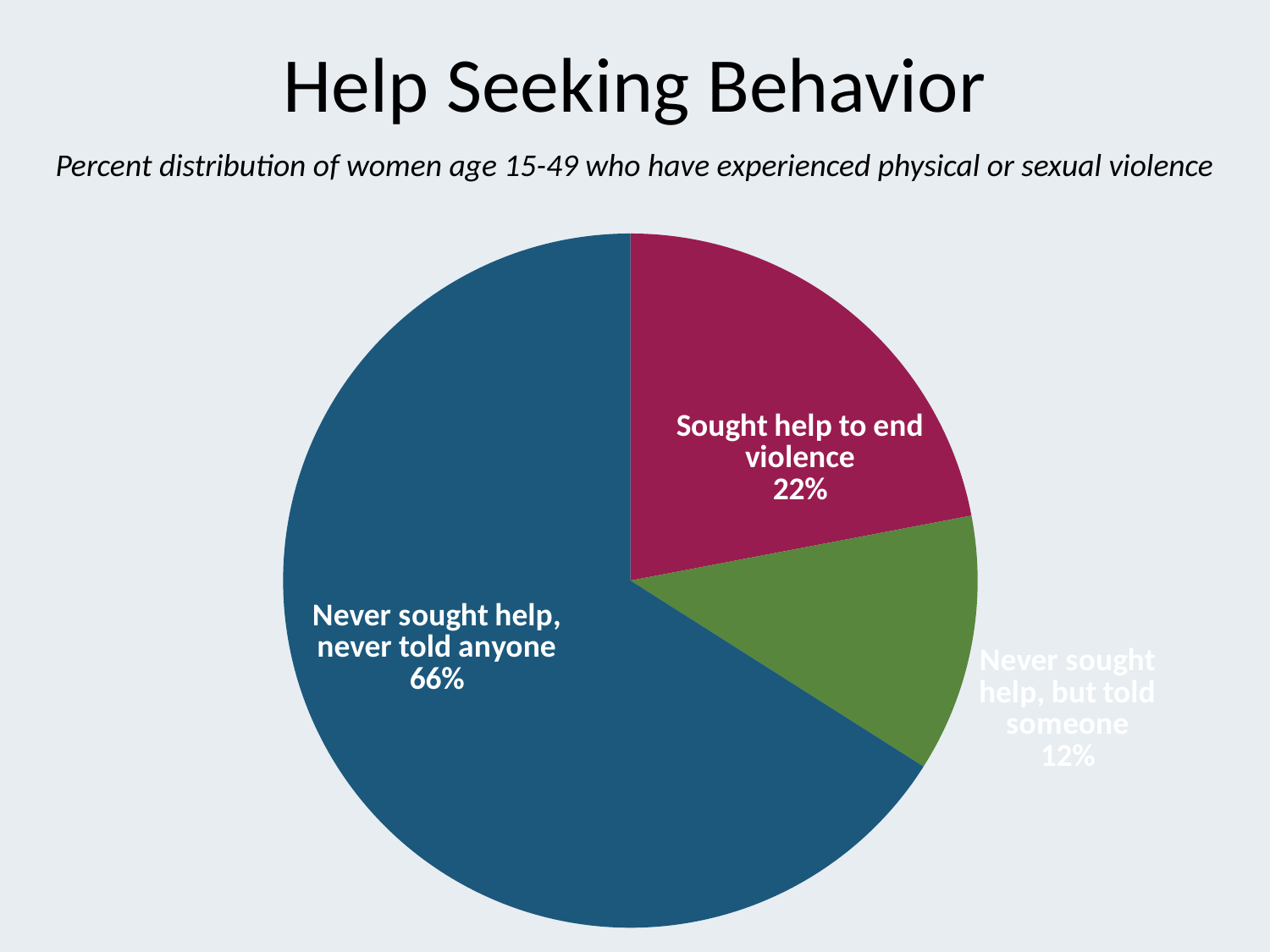

# Help Seeking Behavior
Percent distribution of women age 15-49 who have experienced physical or sexual violence

### Chart

| Category | Series 1 |
|---|---|
| Sought help to end violence | 22.0 |
| Never sought help, but told someone | 12.0 |
| Never sought help, never told anyone | 66.0 |